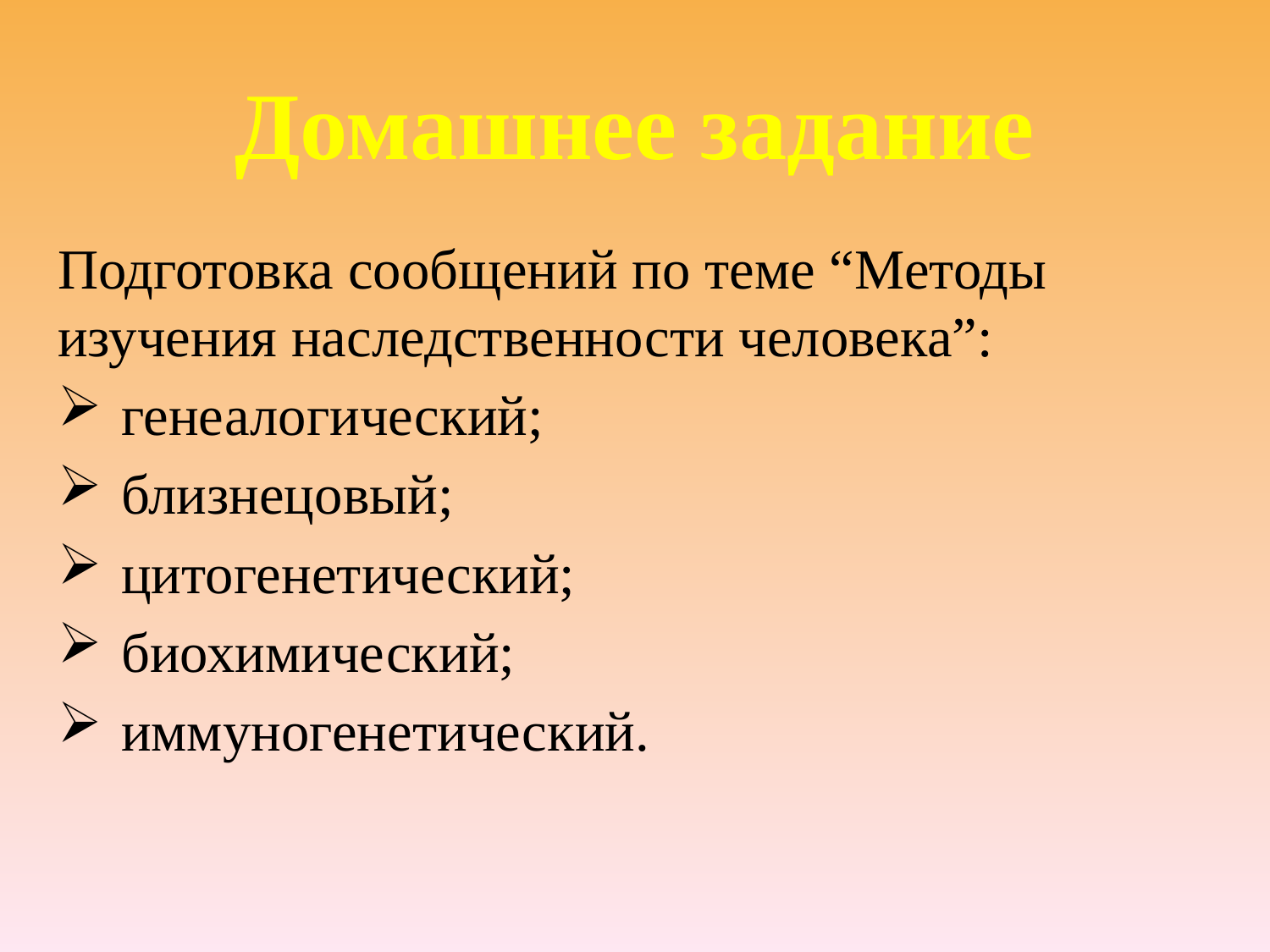

# Домашнее задание
Подготовка сообщений по теме “Методы изучения наследственности человека”:
генеалогический;
близнецовый;
цитогенетический;
биохимический;
иммуногенетический.